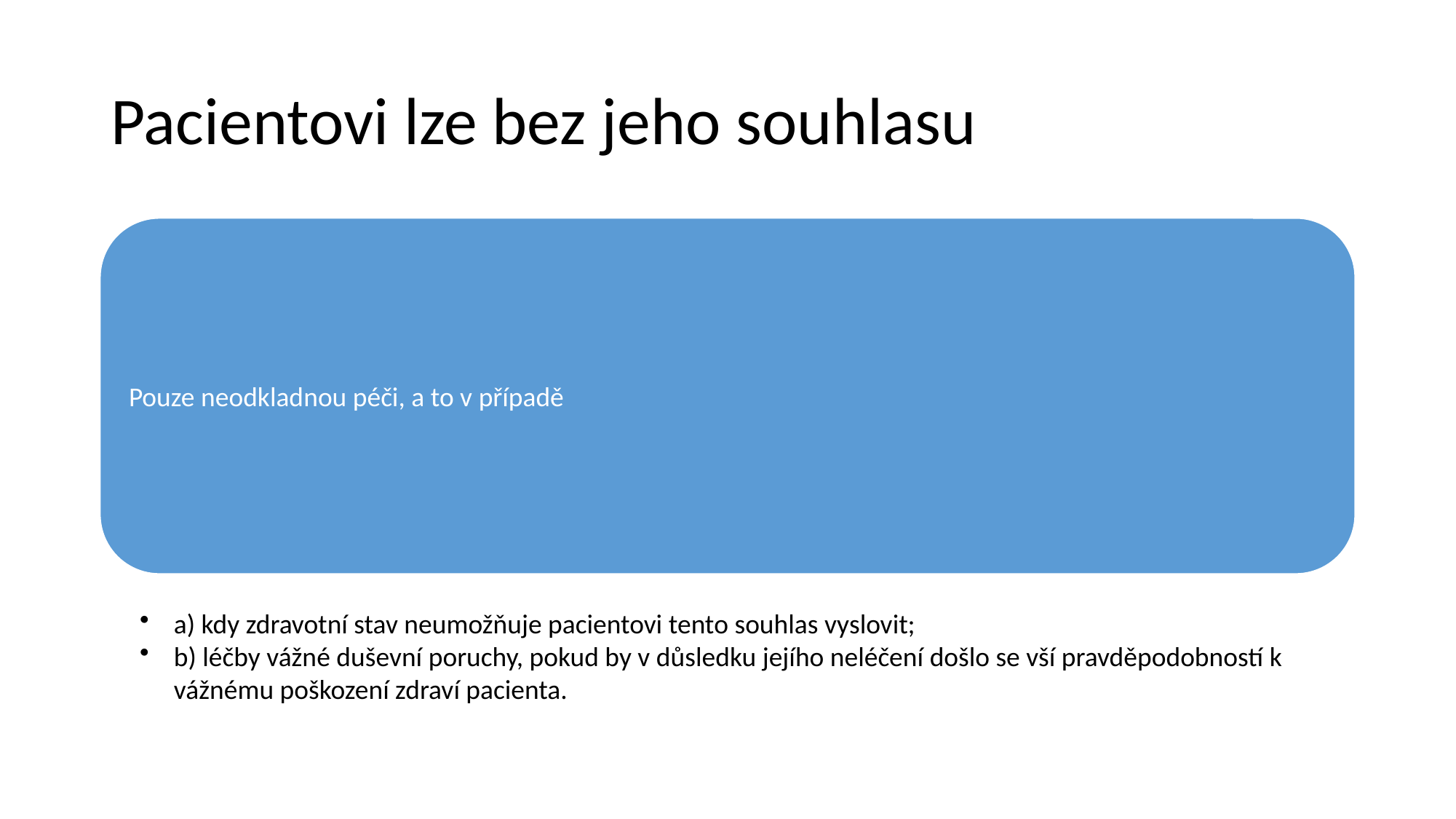

# Pacientovi lze bez jeho souhlasu
Pouze neodkladnou péči, a to v případě
a) kdy zdravotní stav neumožňuje pacientovi tento souhlas vyslovit;
b) léčby vážné duševní poruchy, pokud by v důsledku jejího neléčení došlo se vší pravděpodobností k vážnému poškození zdraví pacienta.